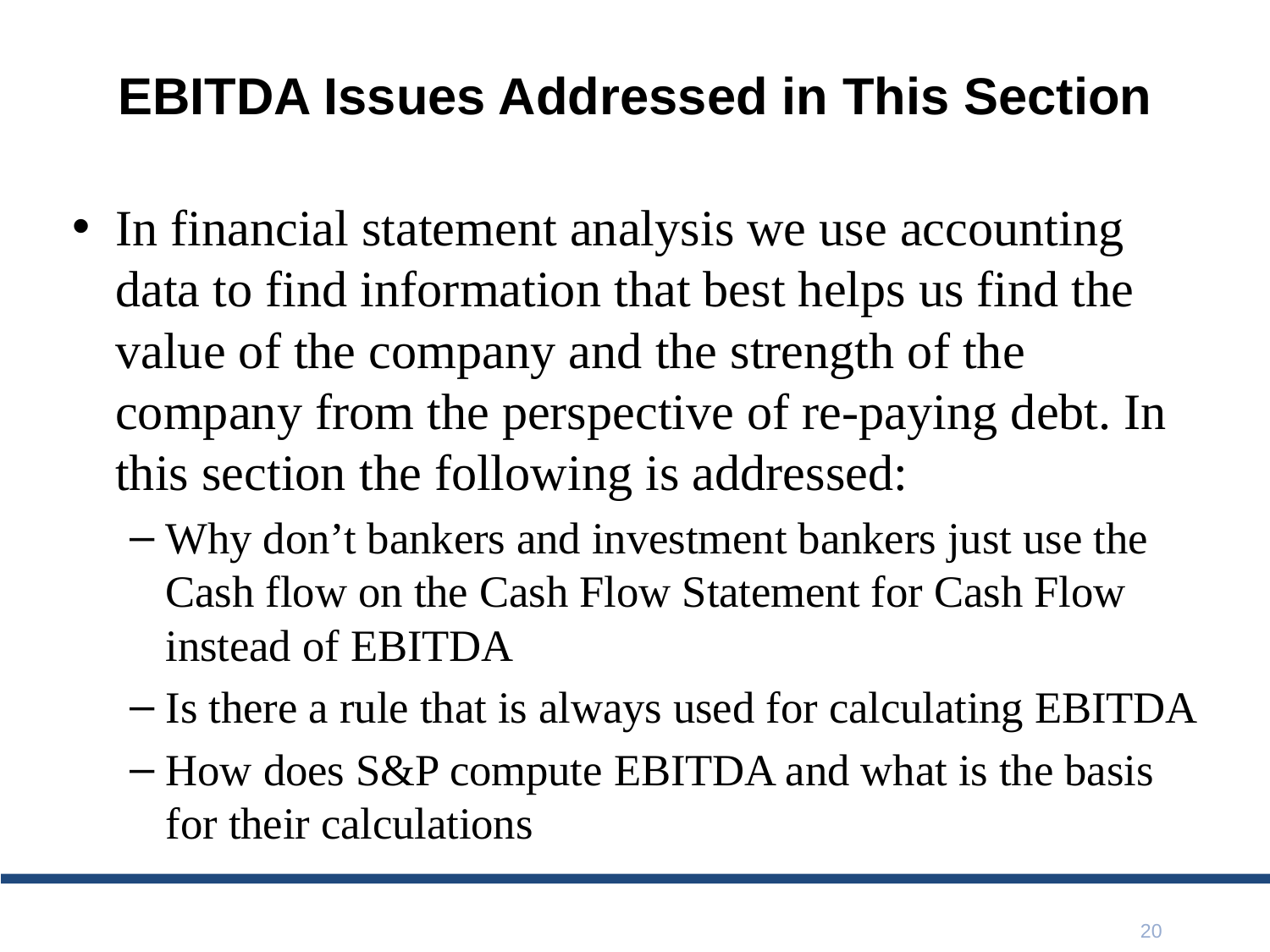

# EBITDA Issues Addressed in This Section
In financial statement analysis we use accounting data to find information that best helps us find the value of the company and the strength of the company from the perspective of re-paying debt. In this section the following is addressed:
Why don’t bankers and investment bankers just use the Cash flow on the Cash Flow Statement for Cash Flow instead of EBITDA
Is there a rule that is always used for calculating EBITDA
How does S&P compute EBITDA and what is the basis for their calculations
20